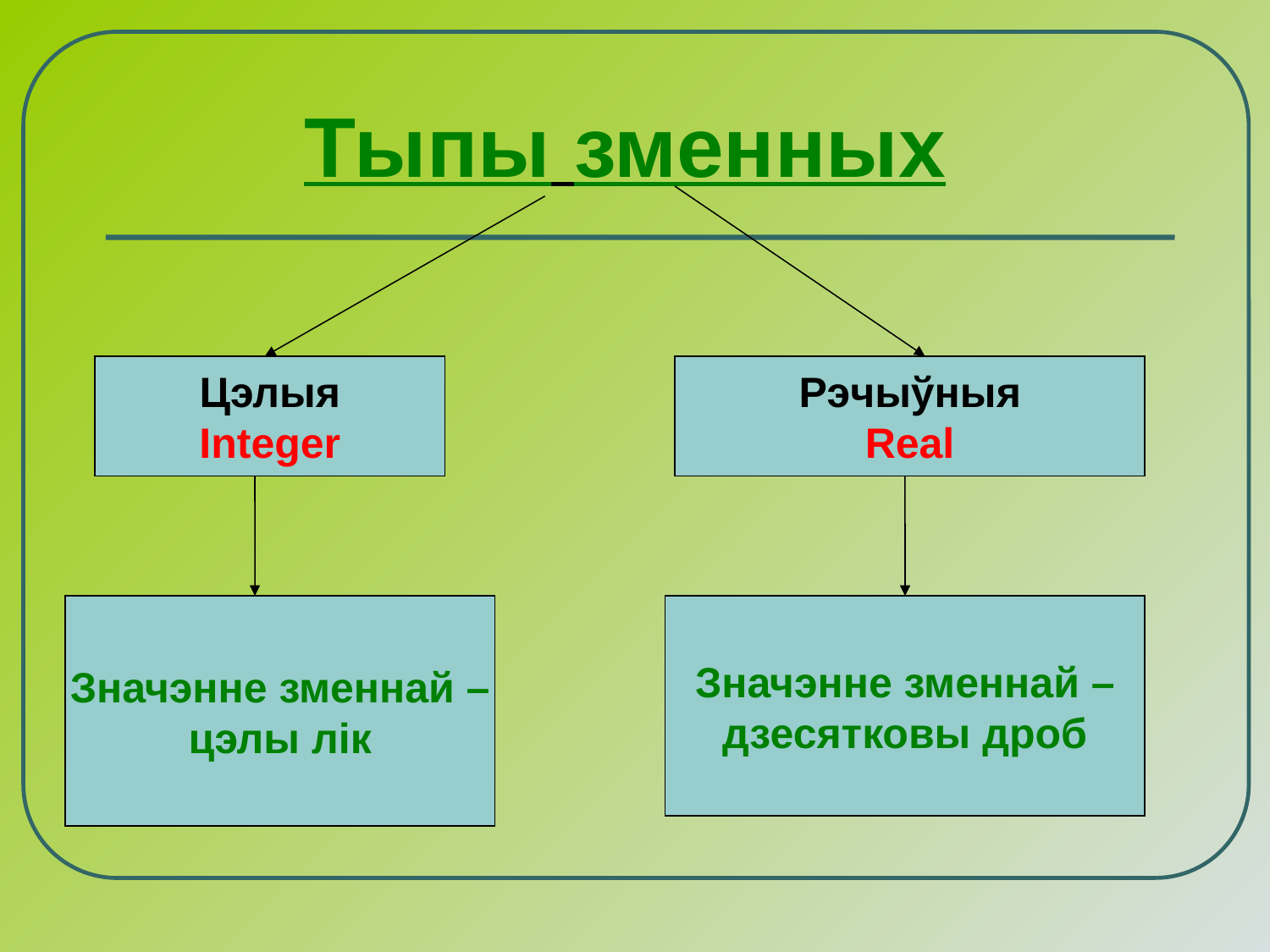

Тыпы зменных

Цэлыя
Integer
Рэчыўныя
Real

Значэнне зменнай –
цэлы лік
Значэнне зменнай –
дзесятковы дроб